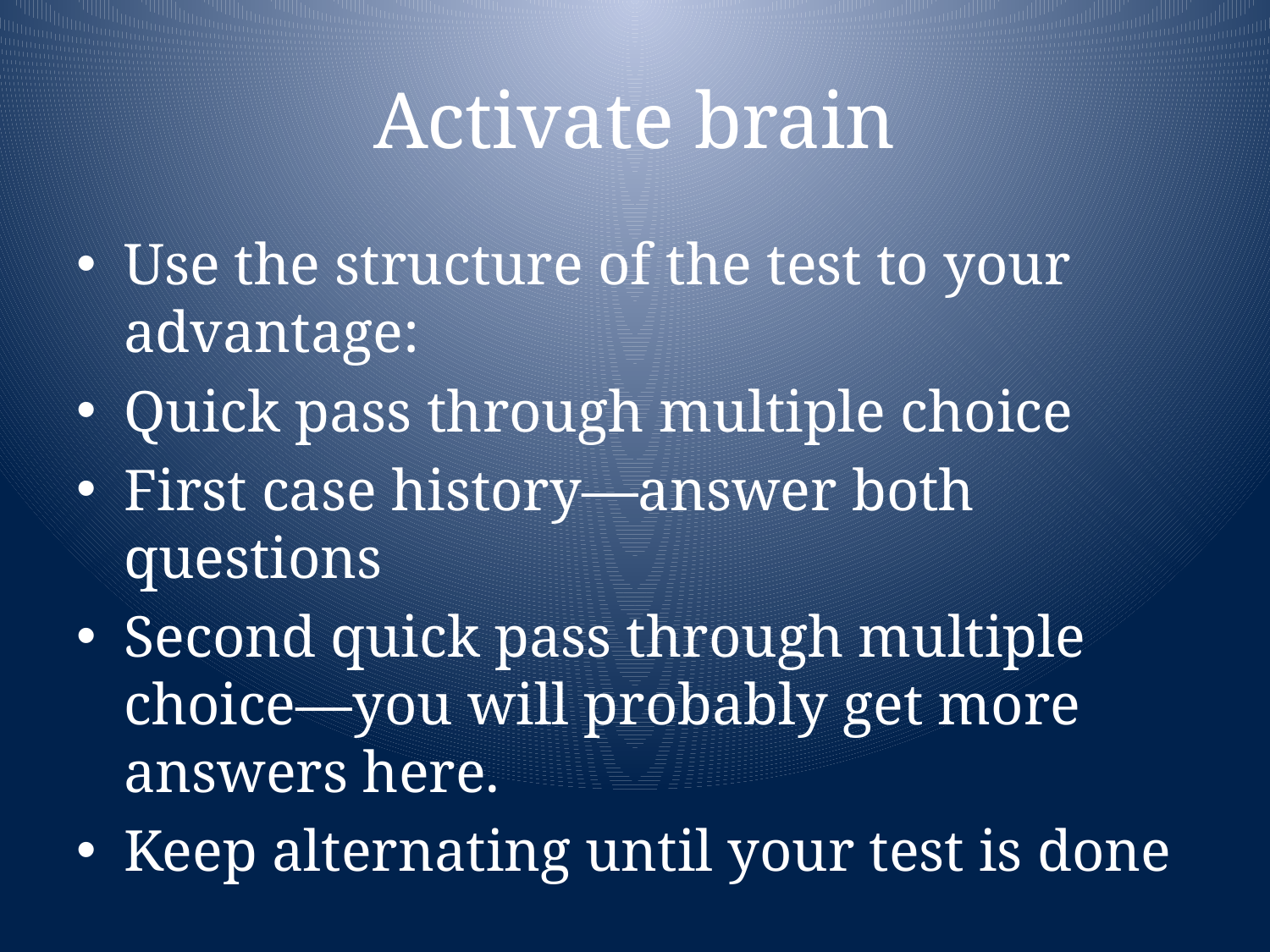

# Activate brain
Use the structure of the test to your advantage:
Quick pass through multiple choice
First case history—answer both questions
Second quick pass through multiple choice—you will probably get more answers here.
Keep alternating until your test is done